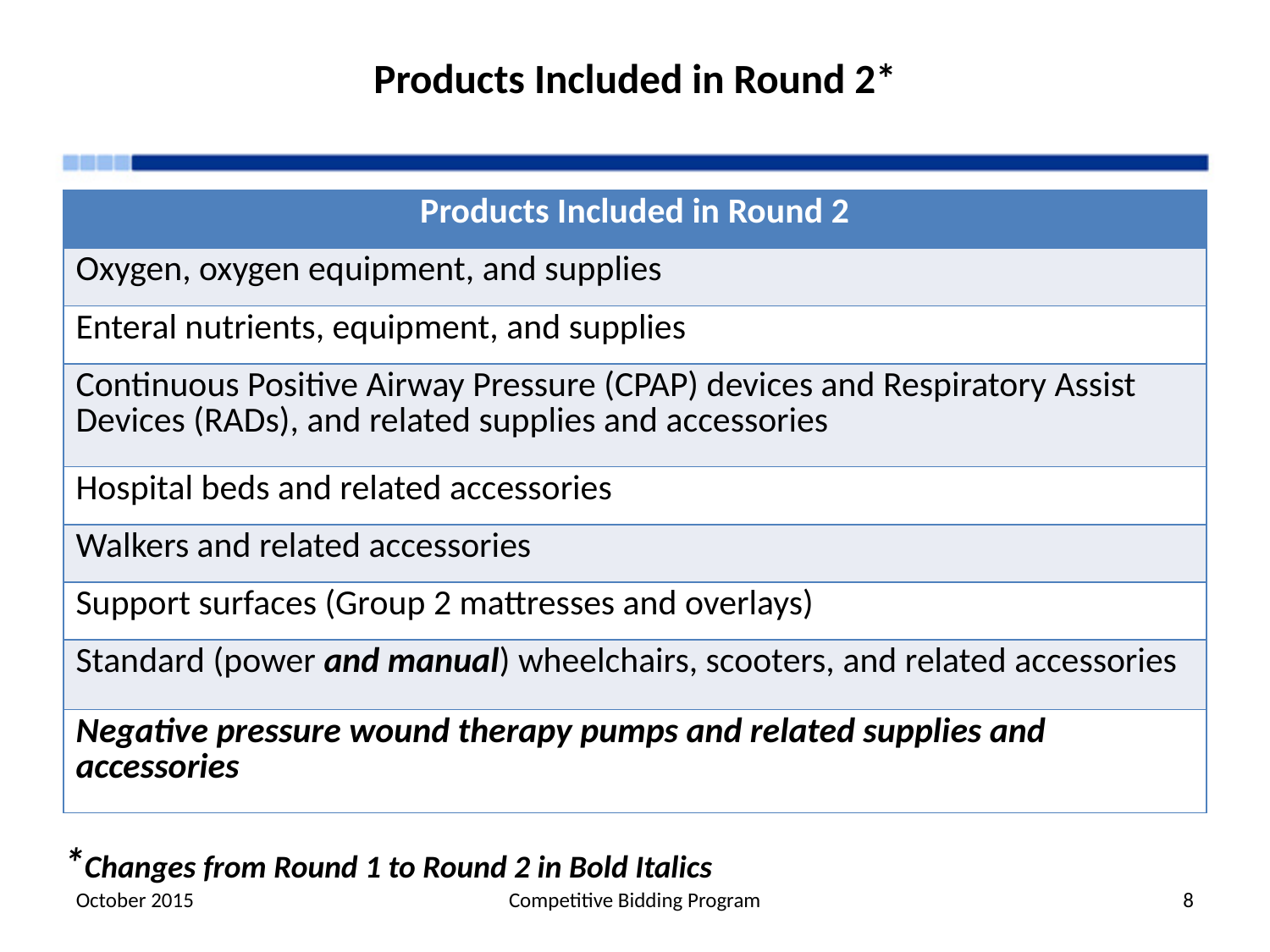

# Products Included in Round 2*
| Products Included in Round 2 |
| --- |
| Oxygen, oxygen equipment, and supplies |
| Enteral nutrients, equipment, and supplies |
| Continuous Positive Airway Pressure (CPAP) devices and Respiratory Assist Devices (RADs), and related supplies and accessories |
| Hospital beds and related accessories |
| Walkers and related accessories |
| Support surfaces (Group 2 mattresses and overlays) |
| Standard (power and manual) wheelchairs, scooters, and related accessories |
| Negative pressure wound therapy pumps and related supplies and accessories |
*Changes from Round 1 to Round 2 in Bold Italics
October 2015
Competitive Bidding Program
8